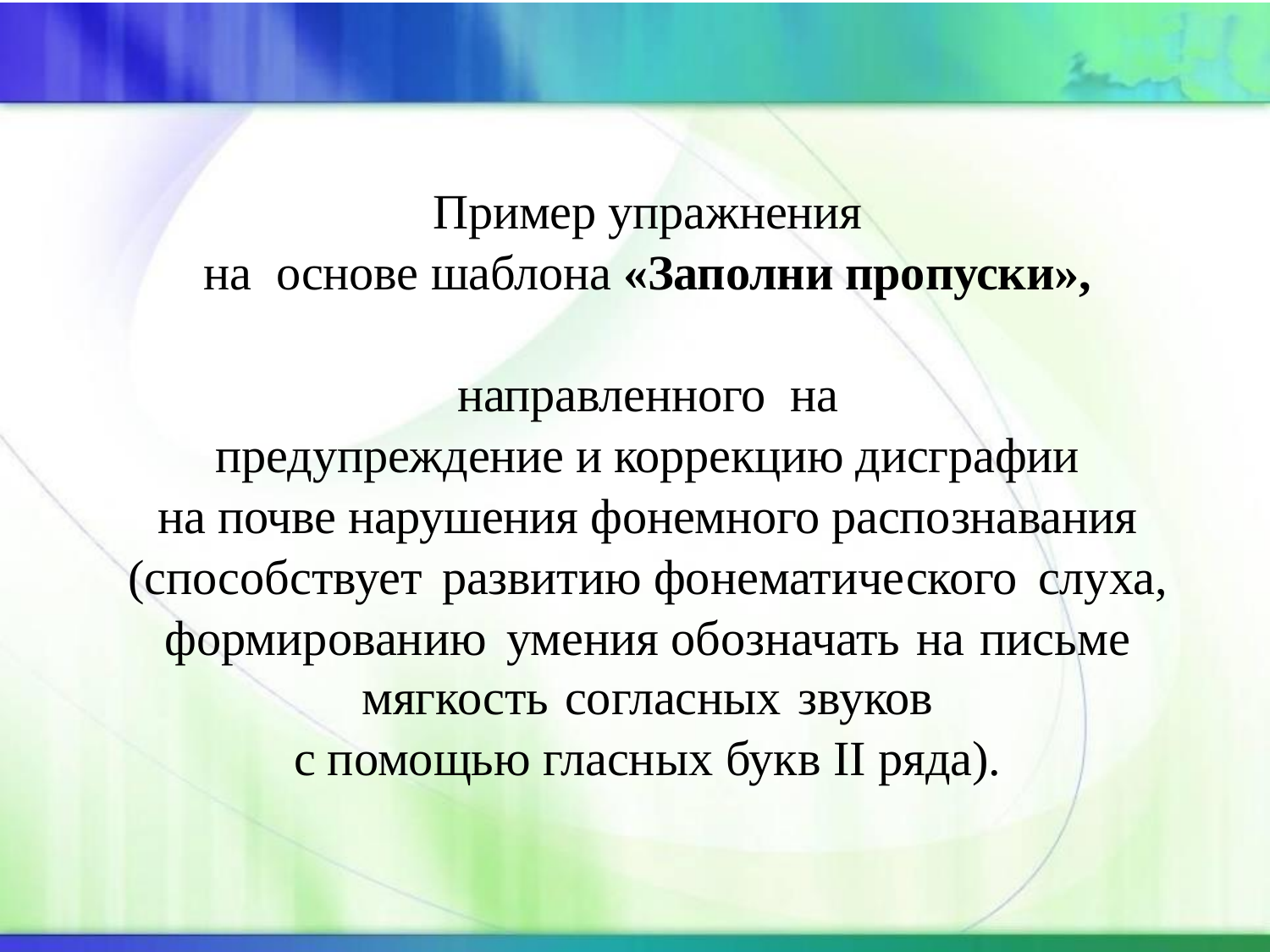

Пример упражнения
на  основе шаблона «Заполни пропуски»,

направленного  на
предупреждение и коррекцию дисграфии
на почве нарушения фонемного распознавания
(способствует развитию фонематического слуха,
формированию умения обозначать на письме мягкость согласных звуков
с помощью гласных букв II ряда).